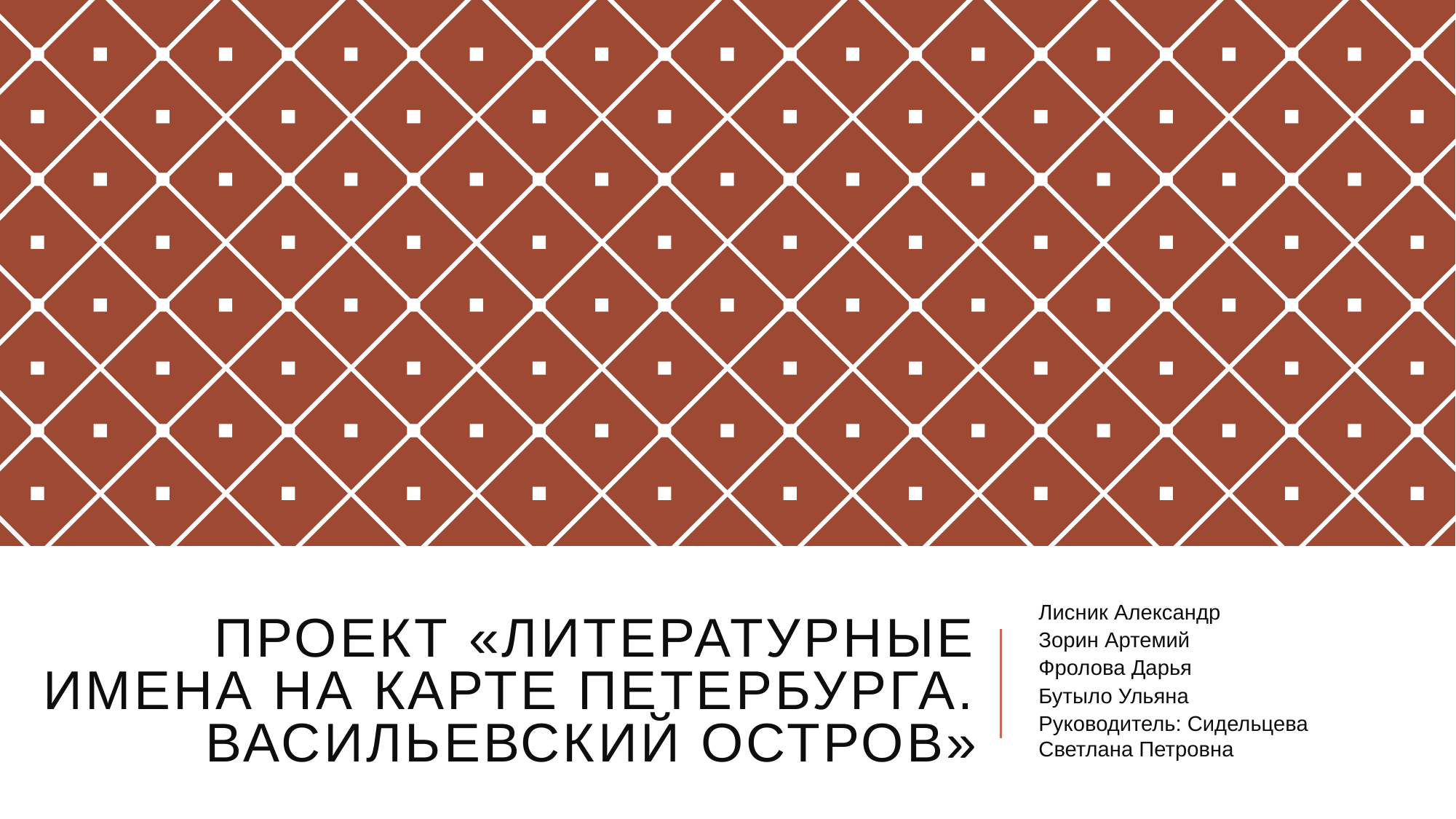

# Проект «Литературные имена на карте Петербурга. Васильевский остров»
Лисник Александр
Зорин Артемий
Фролова Дарья
Бутыло Ульяна
Руководитель: Сидельцева Светлана Петровна